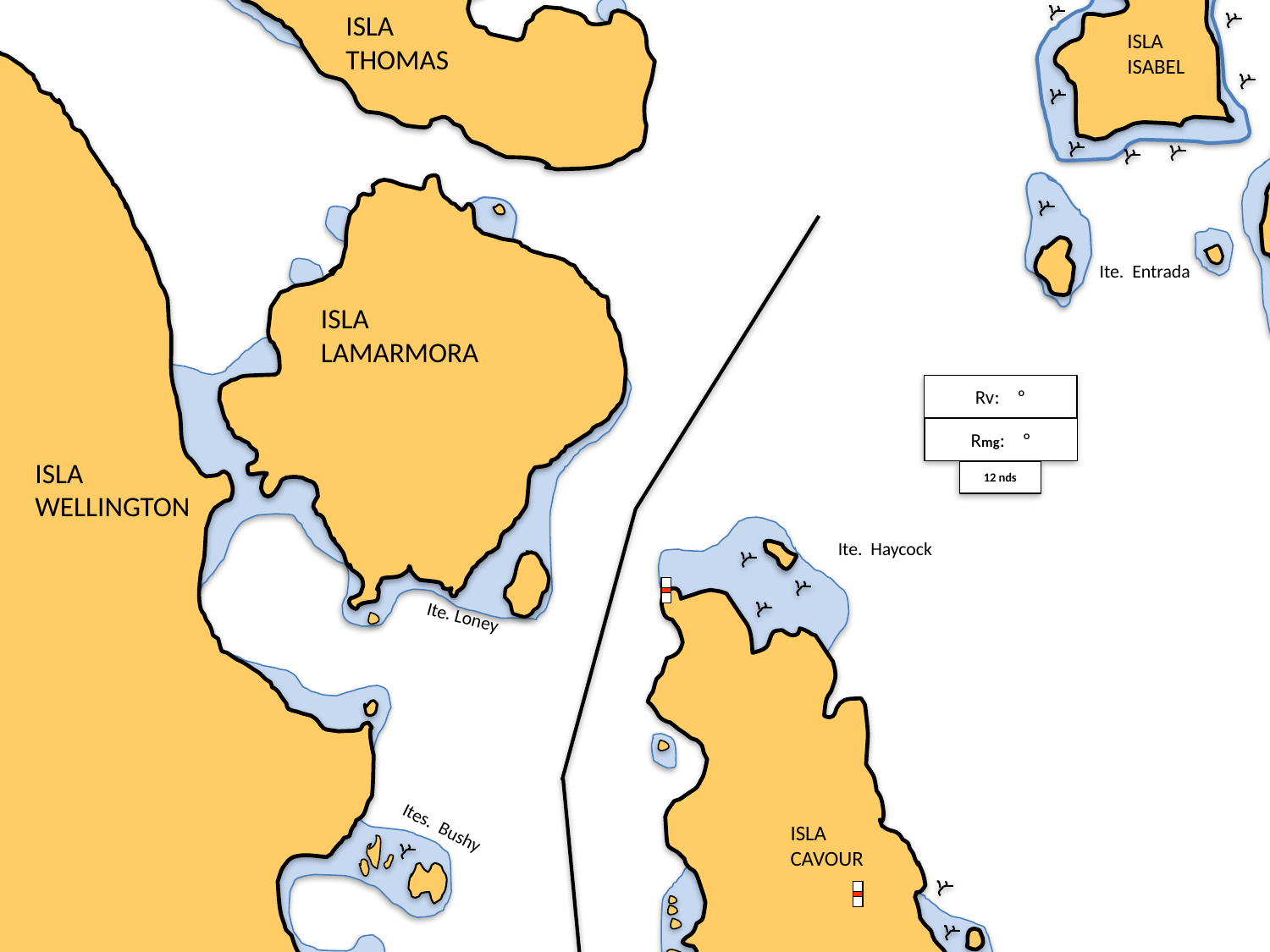

ISLA
THOMAS

ISLA
ISABEL

Ite.  Entrada

ISLA LAMARMORA

Rv:    º
Rmg:    º
12 nds
ISLA
WELLINGTON

Ite.  Haycock

Ite. Loney

Ites.  Bushy
ISLA CAVOUR